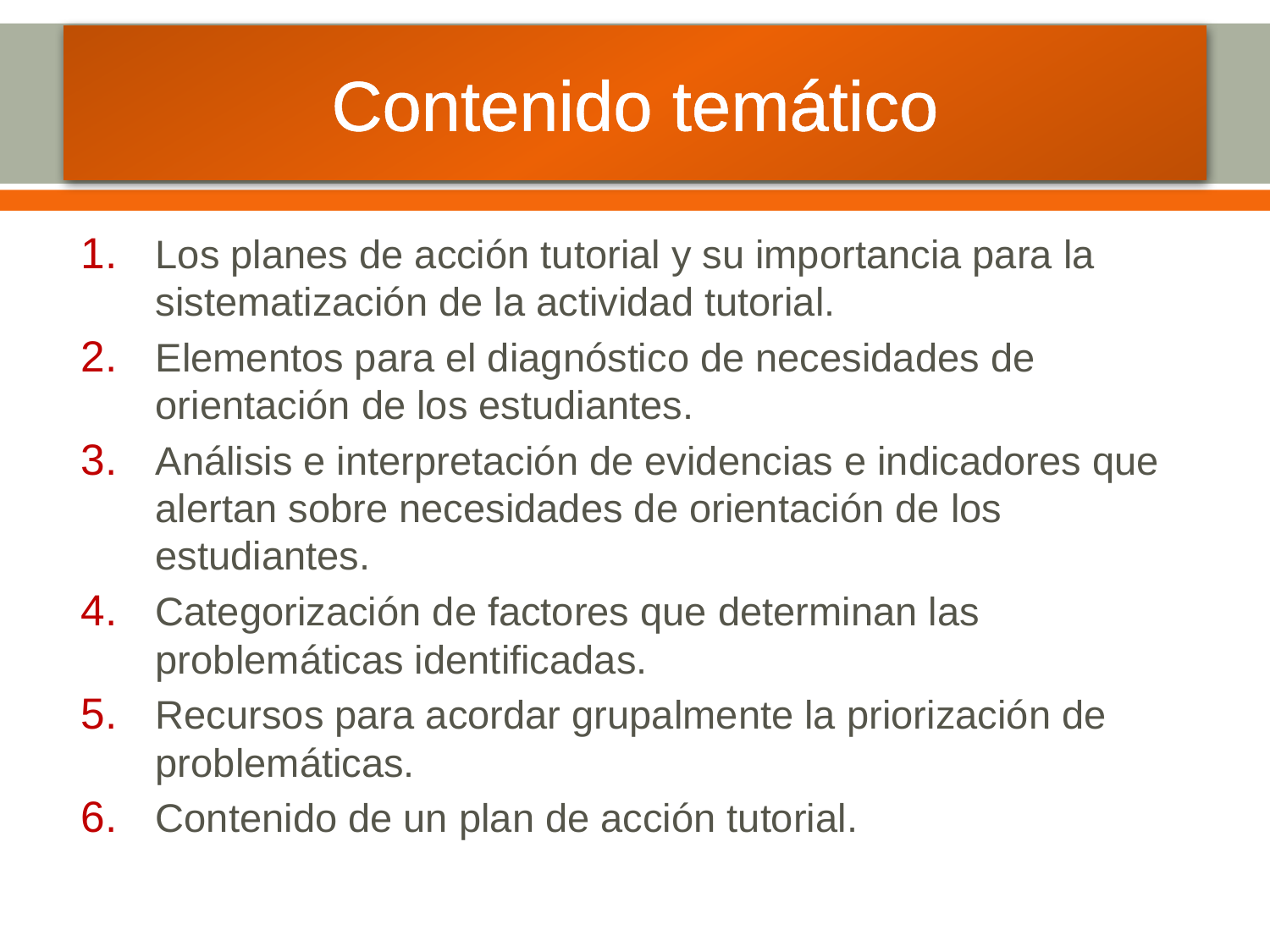

# Contenido temático
Los planes de acción tutorial y su importancia para la sistematización de la actividad tutorial.
Elementos para el diagnóstico de necesidades de orientación de los estudiantes.
Análisis e interpretación de evidencias e indicadores que alertan sobre necesidades de orientación de los estudiantes.
Categorización de factores que determinan las problemáticas identificadas.
Recursos para acordar grupalmente la priorización de problemáticas.
Contenido de un plan de acción tutorial.